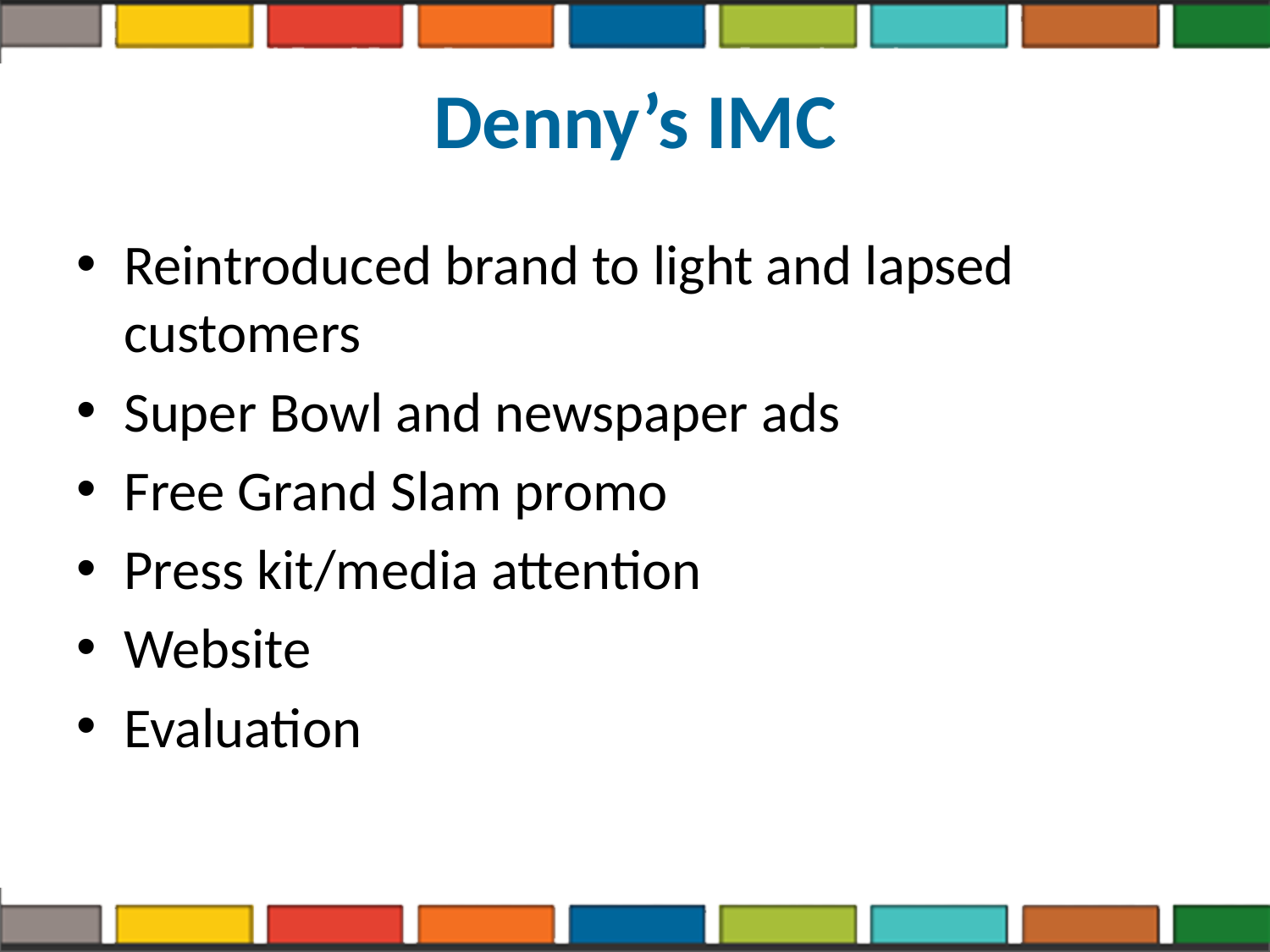

# Denny’s IMC
Reintroduced brand to light and lapsed customers
Super Bowl and newspaper ads
Free Grand Slam promo
Press kit/media attention
Website
Evaluation